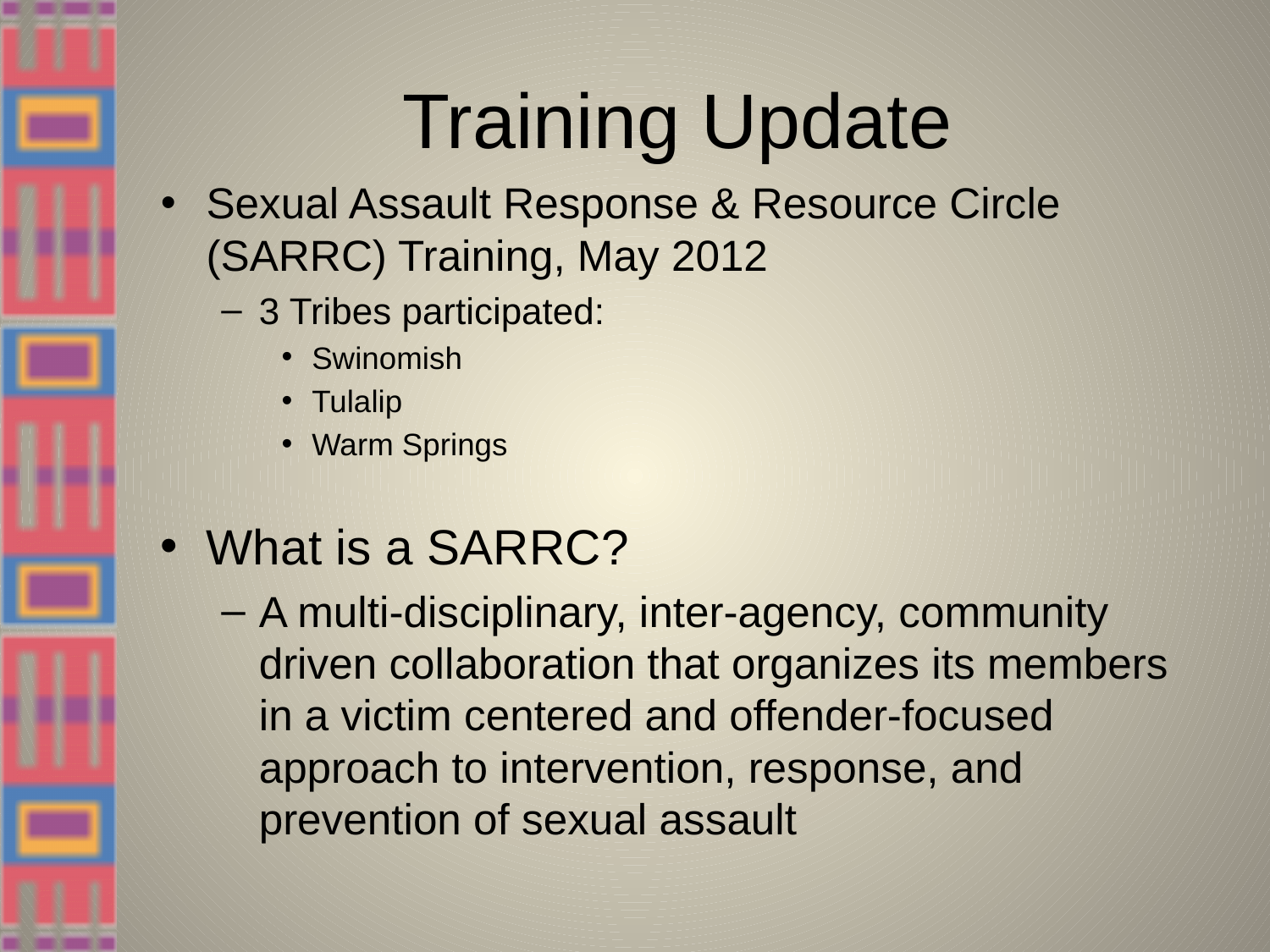

# Training Update
Sexual Assault Response & Resource Circle (SARRC) Training, May 2012
3 Tribes participated:
Swinomish
Tulalip
Warm Springs

What is a SARRC?
A multi-disciplinary, inter-agency, community driven collaboration that organizes its members in a victim centered and offender-focused approach to intervention, response, and prevention of sexual assault